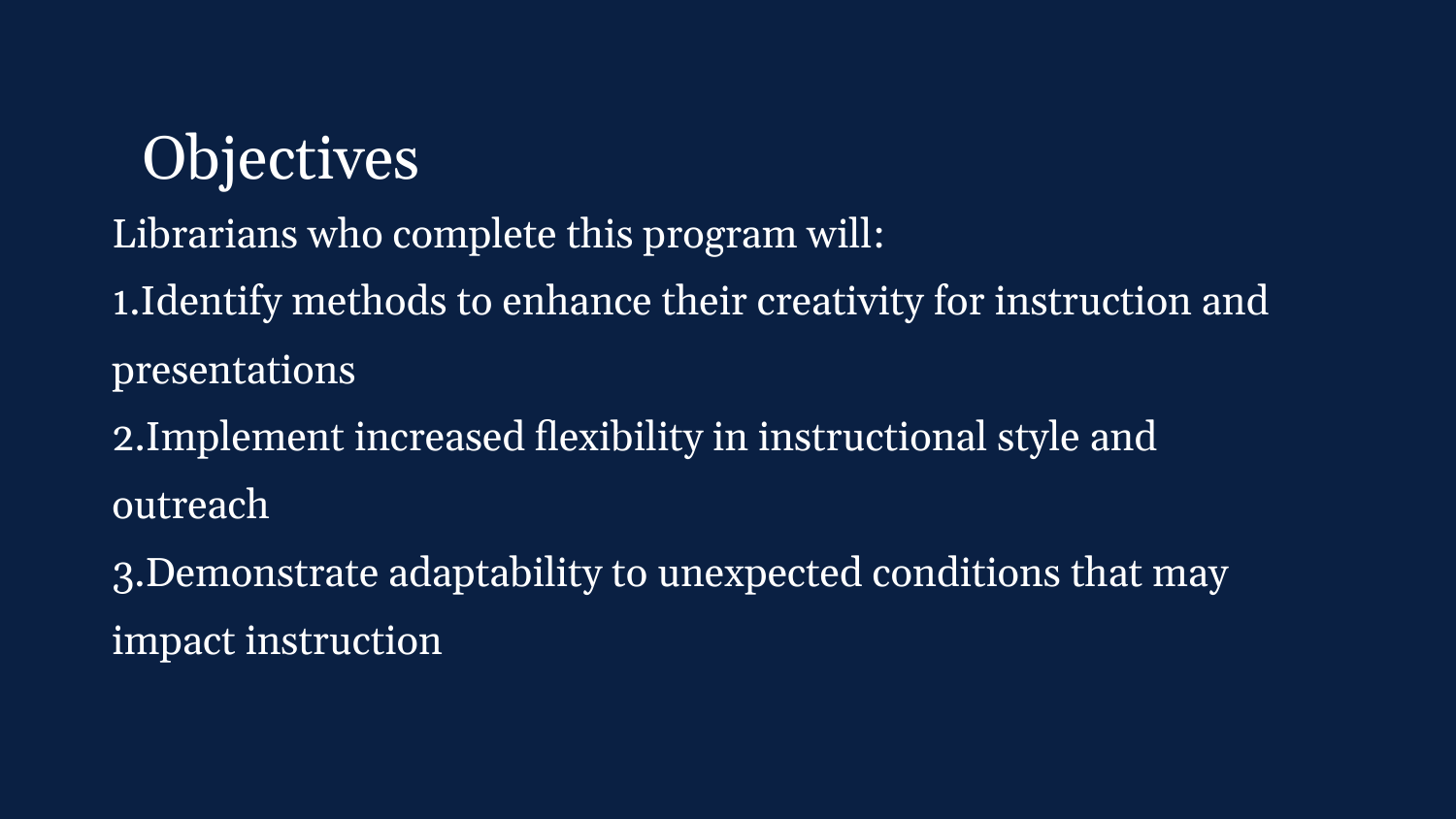

Objectives
Librarians who complete this program will:
1.Identify methods to enhance their creativity for instruction and presentations
2.Implement increased flexibility in instructional style and outreach
3.Demonstrate adaptability to unexpected conditions that may impact instruction